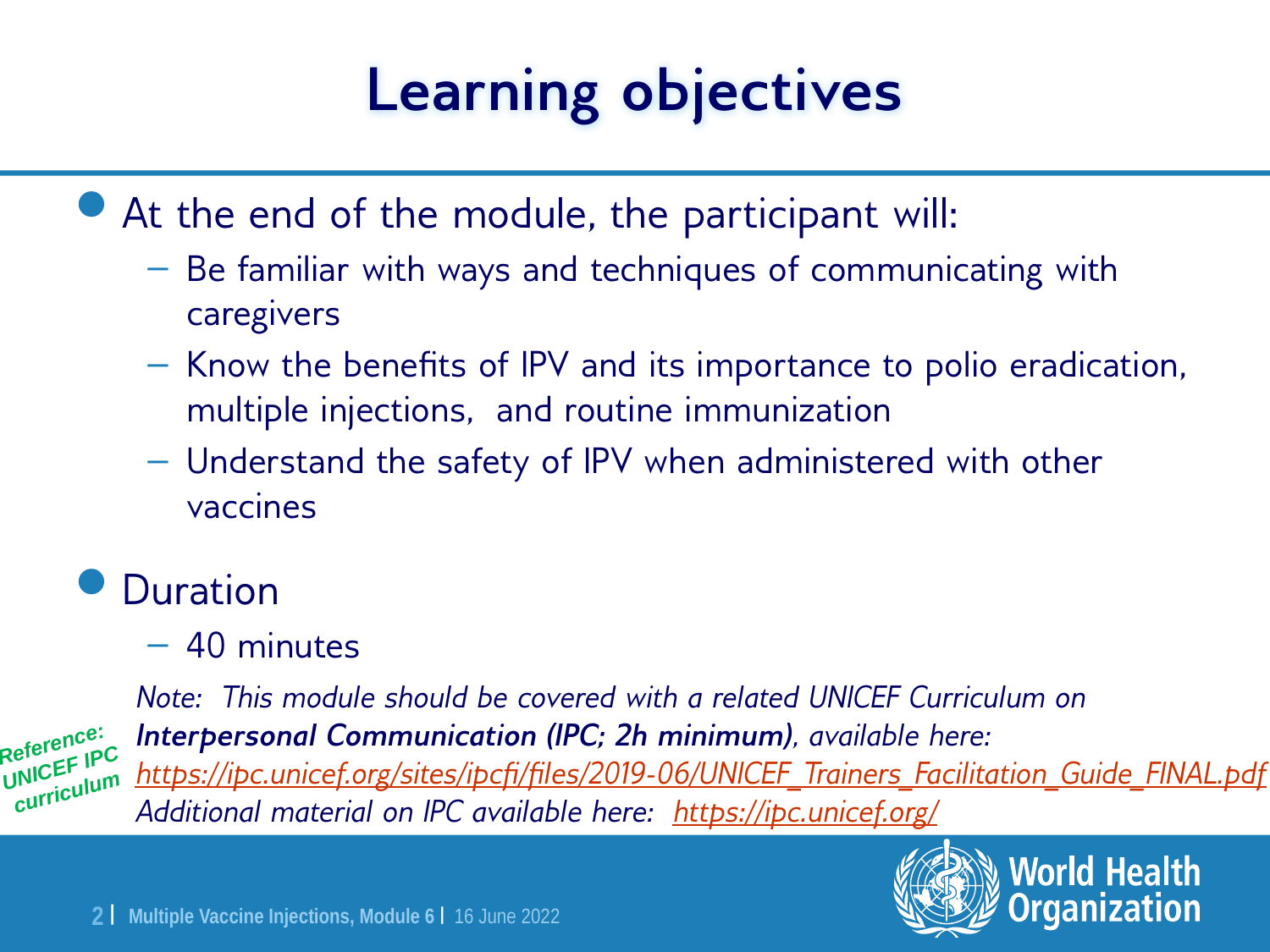

Learning objectives
At the end of the module, the participant will:
Be familiar with ways and techniques of communicating with caregivers
Know the benefits of IPV and its importance to polio eradication, multiple injections,  and routine immunization
Understand the safety of IPV when administered with other vaccines
Duration
40 minutes

Note:  This module should be covered with a related UNICEF Curriculum on          Interpersonal Communication (IPC; 2h minimum), available here: https://ipc.unicef.org/sites/ipcfi/files/2019-06/UNICEF_Trainers_Facilitation_Guide_FINAL.pdf
Additional material on IPC available here:  https://ipc.unicef.org/

Reference:
UNICEF IPC
curriculum